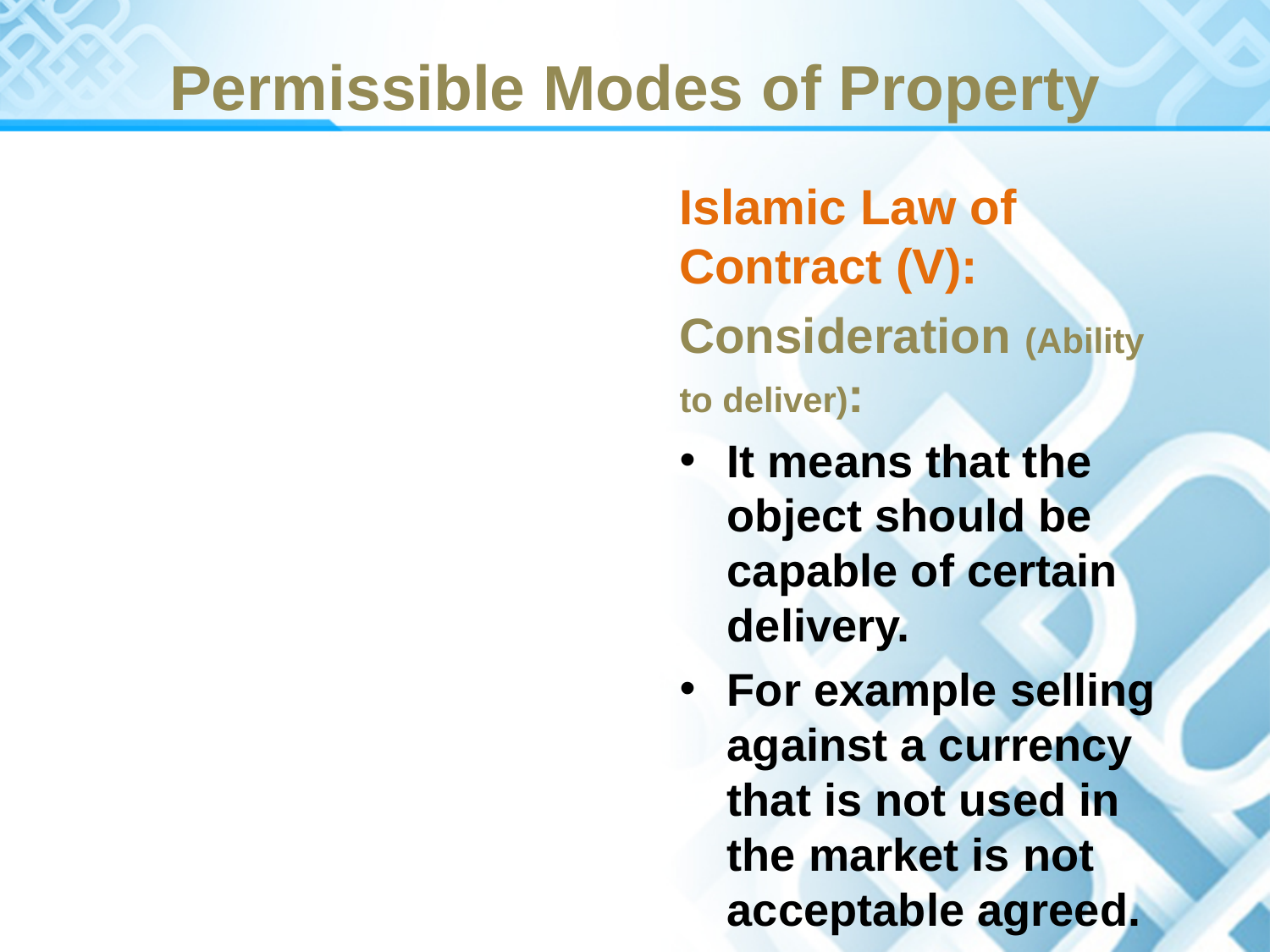

Permissible Modes of Property
Islamic Law of Contract (V):
Consideration (Ability to deliver):
It means that the object should be capable of certain delivery.
For example selling against a currency that is not used in the market is not acceptable agreed.